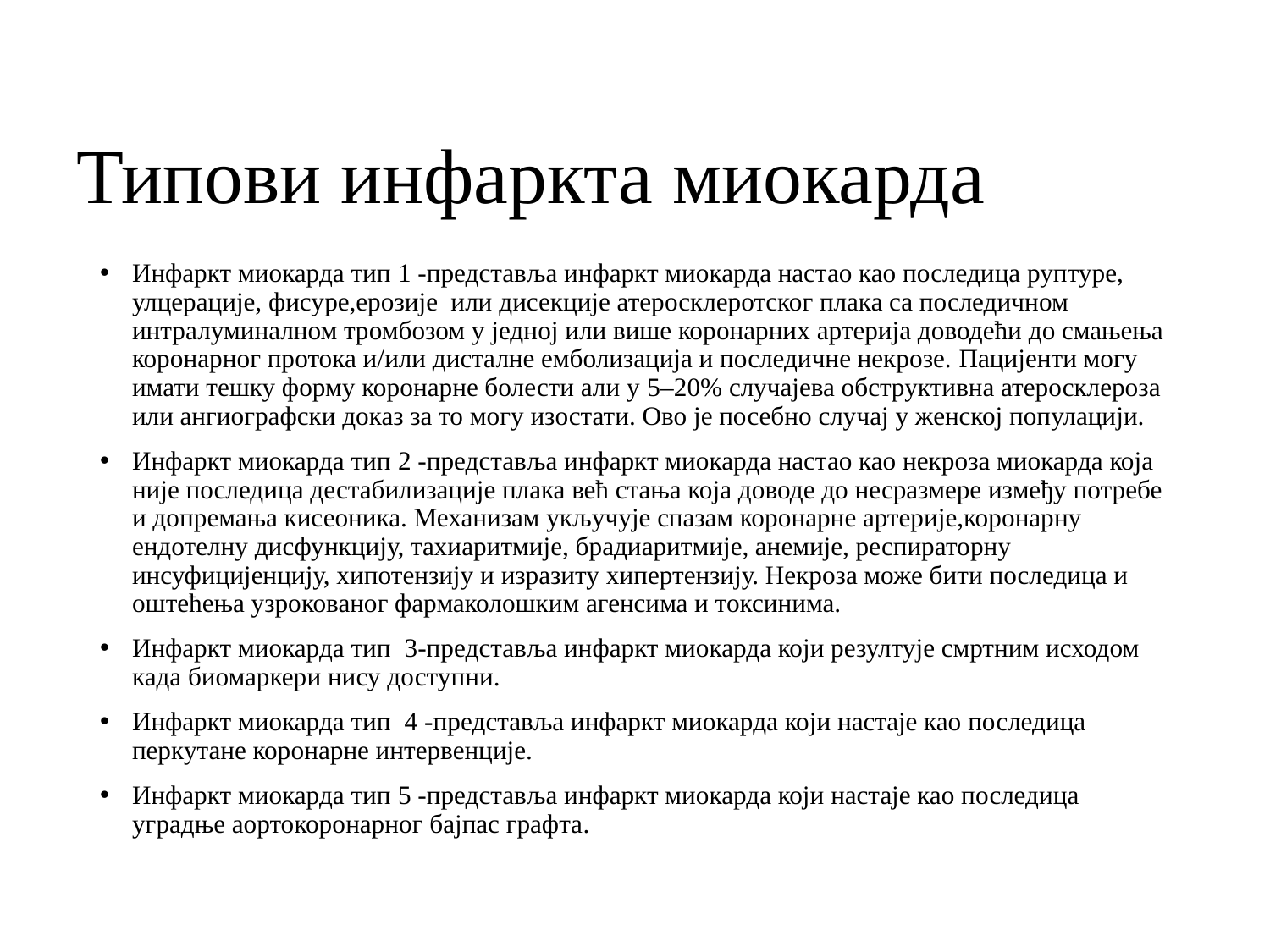

2.1.1.1 Type 1 MI
Type 1 MI is characterized by atherosclerotic plaque rupture, ulceration, fissure, erosion or dissection with resulting intraluminal thrombus in one or more coronary arteries leading to decreased myocardial blood flow and/or distal embolization and subsequent myocardial necrosis. The patient may have underlying severe coronary artery disease (CAD) but, on occasion (i.e. 5–20% of cases), there may be non-obstructive coronary atherosclerosis or no angiographic evidence of CAD, particularly in women.2–5
2.1.1.2 Type 2 MI
Type 2 MI is myocardial necrosis in which a condition other than coronary plaque instability contributes to an imbalance between myocardial oxygen supply and demand.2 Mechanisms include coronary artery spasm, coronary endothelial dysfunction, tachyarrhythmias, bradyarrhythmias, anaemia, respiratory failure, hypotension and severe hypertension. In addition, in critically ill patients and in patients undergoing major non-cardiac surgery, myocardial necrosis may be related to injurious effects of pharmacological agents and toxins.6
The universal definition of MI also includes type 3 MI (MI resulting in death when biomarkers are not available) and type 4 and 5 MI (related to percutaneous coronary intervention [PCI] and coronary artery bypass grafting [CABG], respectively).
# Типови инфаркта миокарда
Инфаркт миокарда тип 1 -представља инфаркт миокарда настао као последица руптуре, улцерације, фисуре,ерозије  или дисекције атеросклеротског плака са последичном интралуминалном тромбозом у једној или више коронарних артерија доводећи до смањења коронарног протока и/или дисталне емболизација и последичне некрозе. Пацијенти могу имати тешку форму коронарне болести али у 5–20% случајева обструктивна атеросклероза  или ангиографски доказ за то могу изостати. Ово је посебно случај у женској популацији.
Инфаркт миокарда тип 2 -представља инфаркт миокарда настао као некроза миокарда која није последица дестабилизације плака већ стања која доводе до несразмере између потребе и допремања кисеоника. Механизам укључује спазам коронарне артерије,коронарну ендотелну дисфункцију, тахиаритмије, брадиаритмије, анемије, респираторну инсуфицијенцију, хипотензију и изразиту хипертензију. Некроза може бити последица и оштећења узрокованог фармаколошким агенсима и токсинима.
Инфаркт миокарда тип  3-представља инфаркт миокарда који резултује смртним исходом када биомаркери нису доступни.
Инфаркт миокарда тип  4 -представља инфаркт миокарда који настаје као последица перкутане коронарне интервенције.
Инфаркт миокарда тип 5 -представља инфаркт миокарда који настаје као последица уградње аортокоронарног бајпас графта.